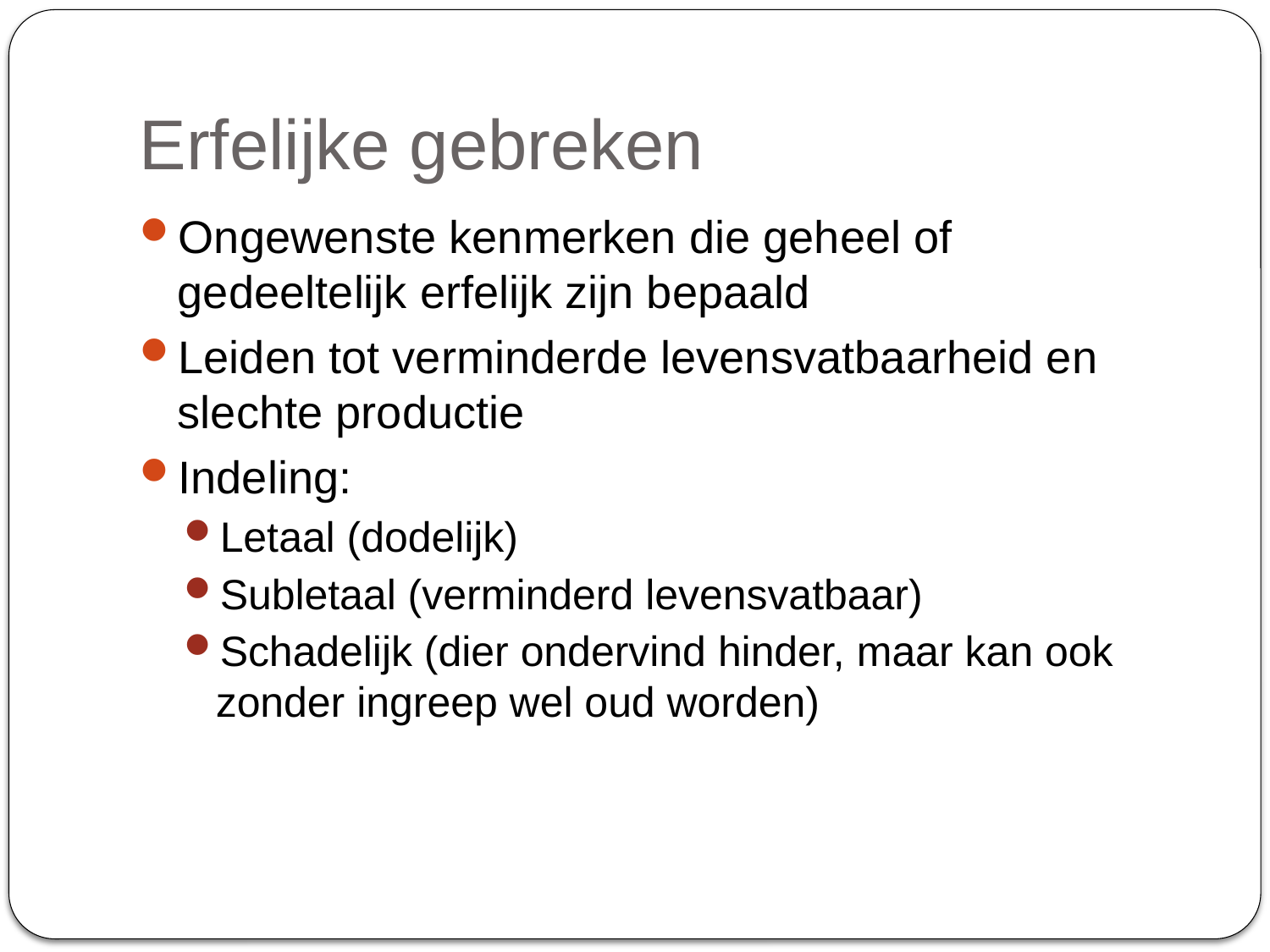

# Erfelijke gebreken
Ongewenste kenmerken die geheel of gedeeltelijk erfelijk zijn bepaald
Leiden tot verminderde levensvatbaarheid en slechte productie
Indeling:
Letaal (dodelijk)
Subletaal (verminderd levensvatbaar)
Schadelijk (dier ondervind hinder, maar kan ook zonder ingreep wel oud worden)